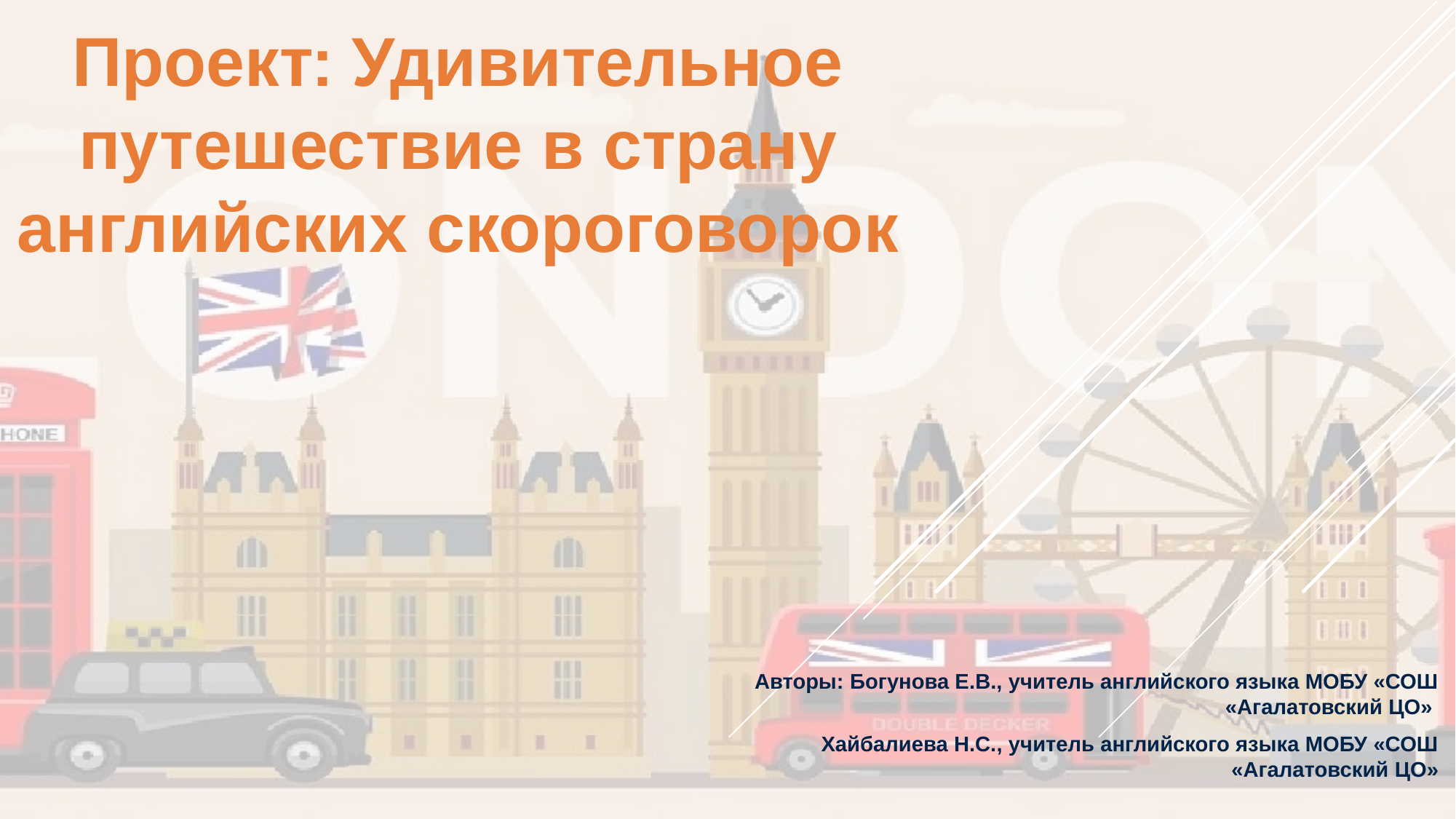

# Проект: Удивительное путешествие в страну английских скороговорок
Авторы: Богунова Е.В., учитель английского языка МОБУ «СОШ «Агалатовский ЦО»
Хайбалиева Н.С., учитель английского языка МОБУ «СОШ «Агалатовский ЦО»